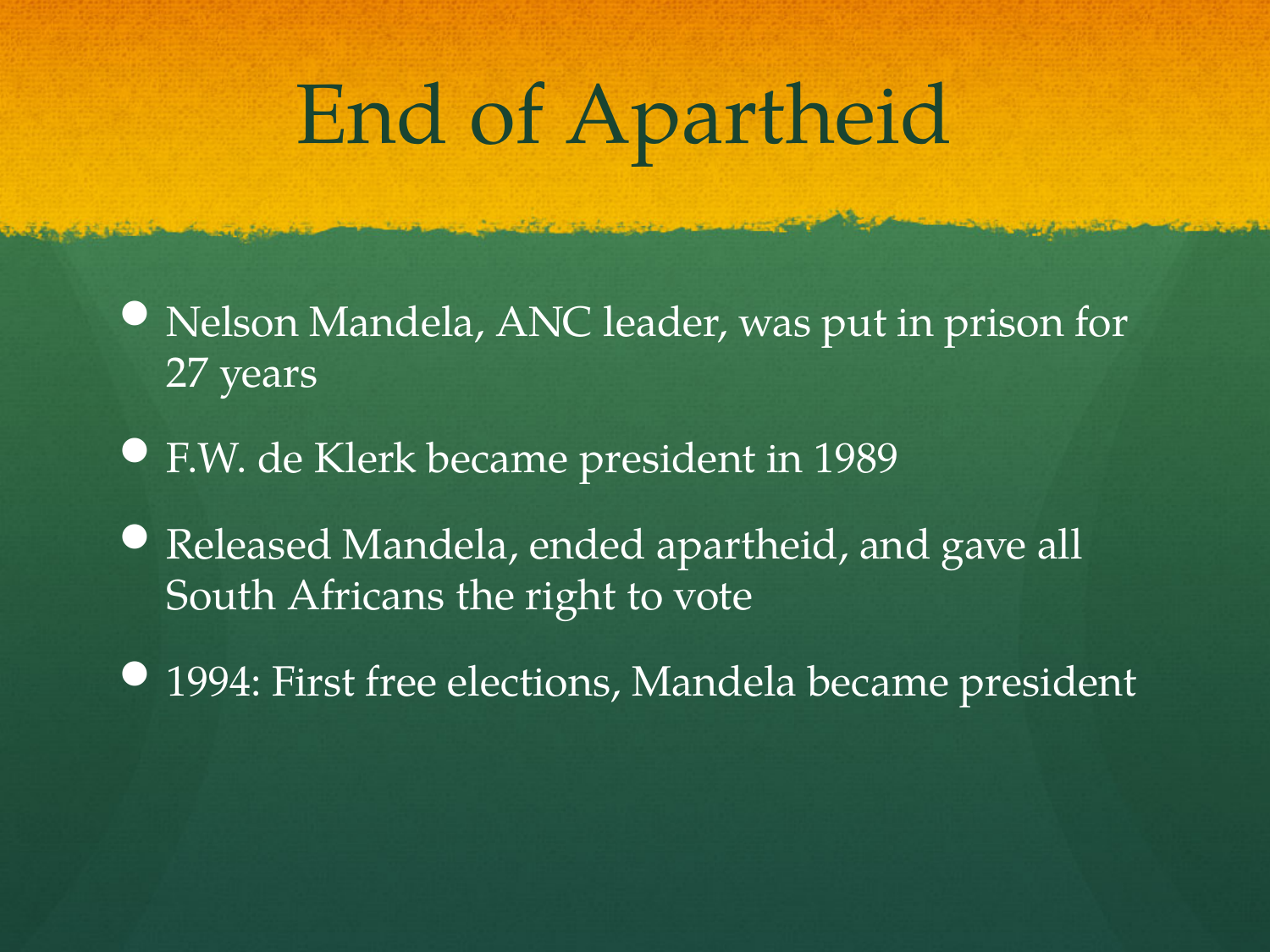

# End of Apartheid
Nelson Mandela, ANC leader, was put in prison for 27 years
F.W. de Klerk became president in 1989
Released Mandela, ended apartheid, and gave all South Africans the right to vote
1994: First free elections, Mandela became president